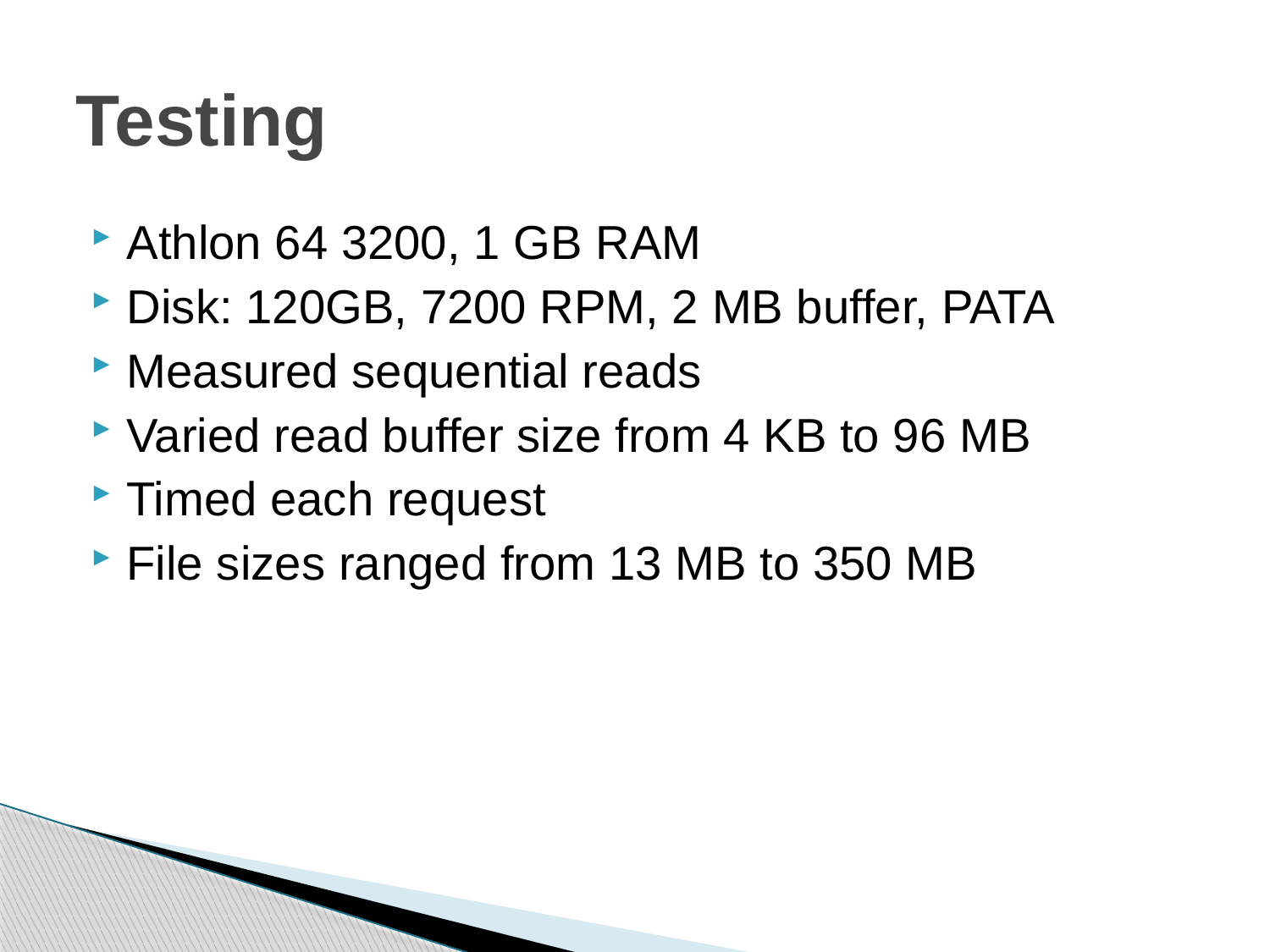

# Testing
Athlon 64 3200, 1 GB RAM
Disk: 120GB, 7200 RPM, 2 MB buffer, PATA
Measured sequential reads
Varied read buffer size from 4 KB to 96 MB
Timed each request
File sizes ranged from 13 MB to 350 MB